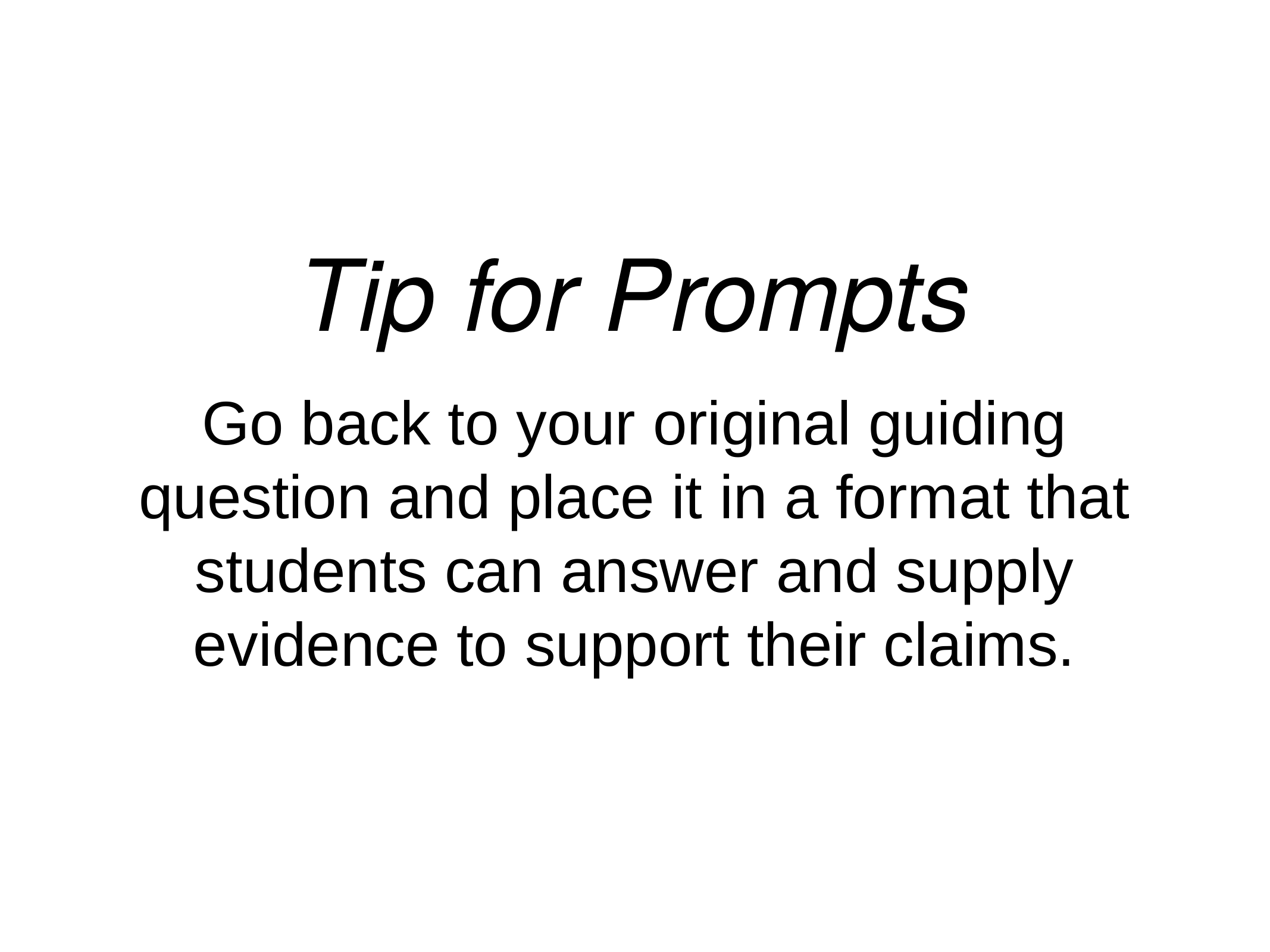

Tip for Prompts
# Go back to your original guiding question and place it in a format that students can answer and supply evidence to support their claims.